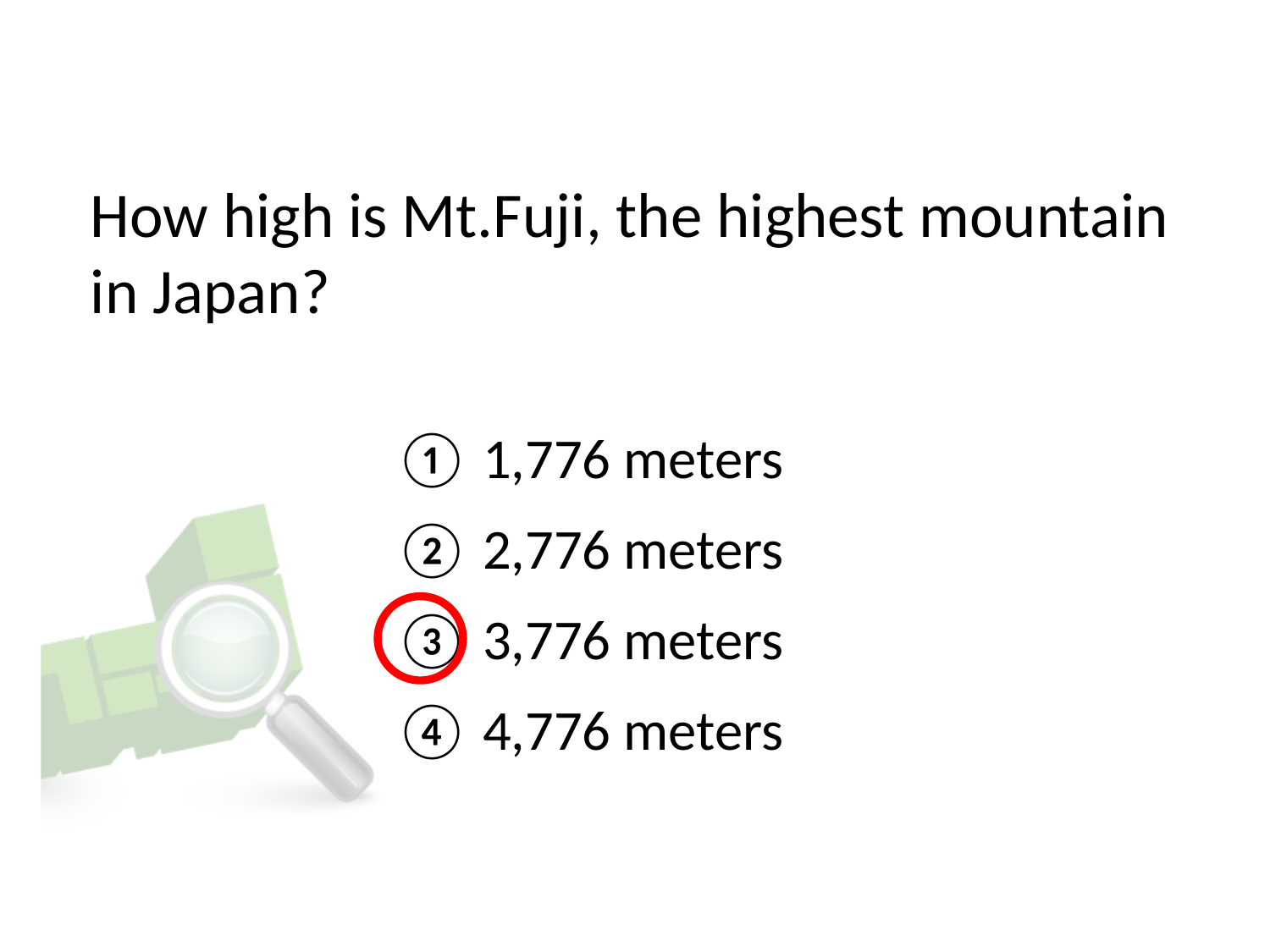

# How high is Mt.Fuji, the highest mountain in Japan?
① 1,776 meters
② 2,776 meters
③ 3,776 meters
④ 4,776 meters